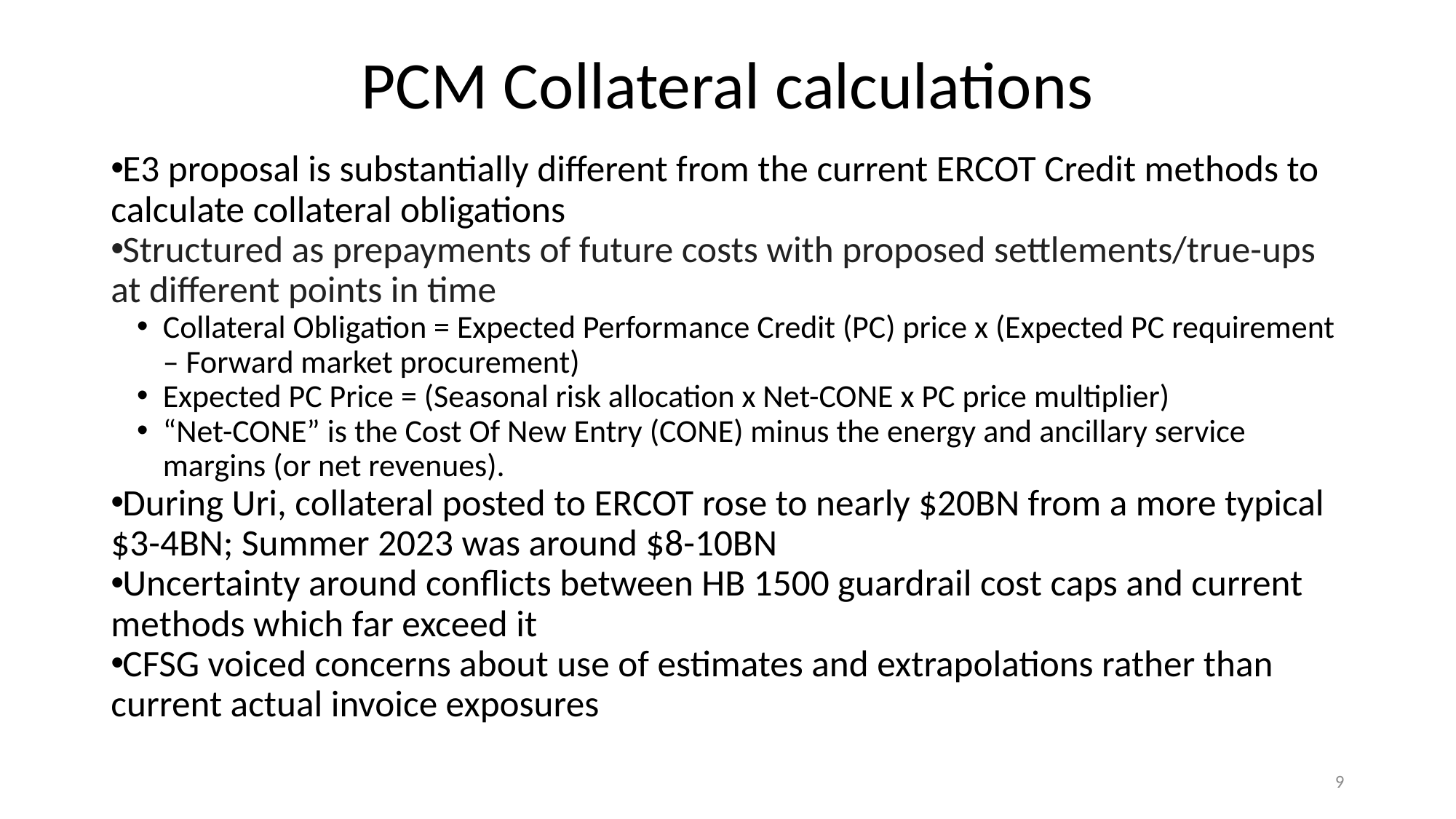

# PCM Collateral calculations
E3 proposal is substantially different from the current ERCOT Credit methods to calculate collateral obligations
Structured as prepayments of future costs with proposed settlements/true-ups at different points in time
Collateral Obligation = Expected Performance Credit (PC) price x (Expected PC requirement – Forward market procurement)
Expected PC Price = (Seasonal risk allocation x Net-CONE x PC price multiplier)
“Net-CONE” is the Cost Of New Entry (CONE) minus the energy and ancillary service margins (or net revenues).
During Uri, collateral posted to ERCOT rose to nearly $20BN from a more typical $3-4BN; Summer 2023 was around $8-10BN
Uncertainty around conflicts between HB 1500 guardrail cost caps and current methods which far exceed it
CFSG voiced concerns about use of estimates and extrapolations rather than current actual invoice exposures
9